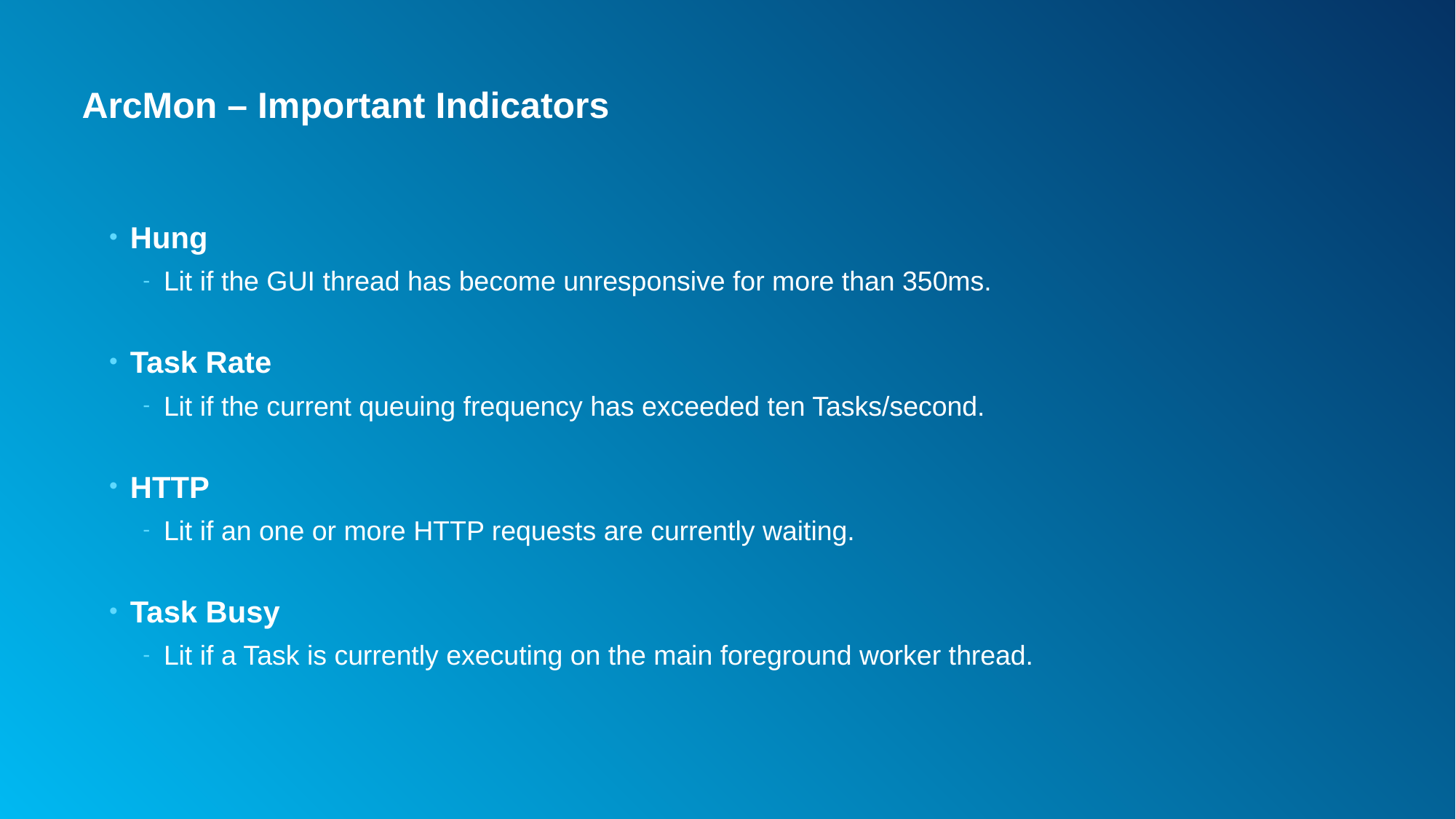

# ArcMon – Important Indicators
Hung
Lit if the GUI thread has become unresponsive for more than 350ms.
Task Rate
Lit if the current queuing frequency has exceeded ten Tasks/second.
HTTP
Lit if an one or more HTTP requests are currently waiting.
Task Busy
Lit if a Task is currently executing on the main foreground worker thread.